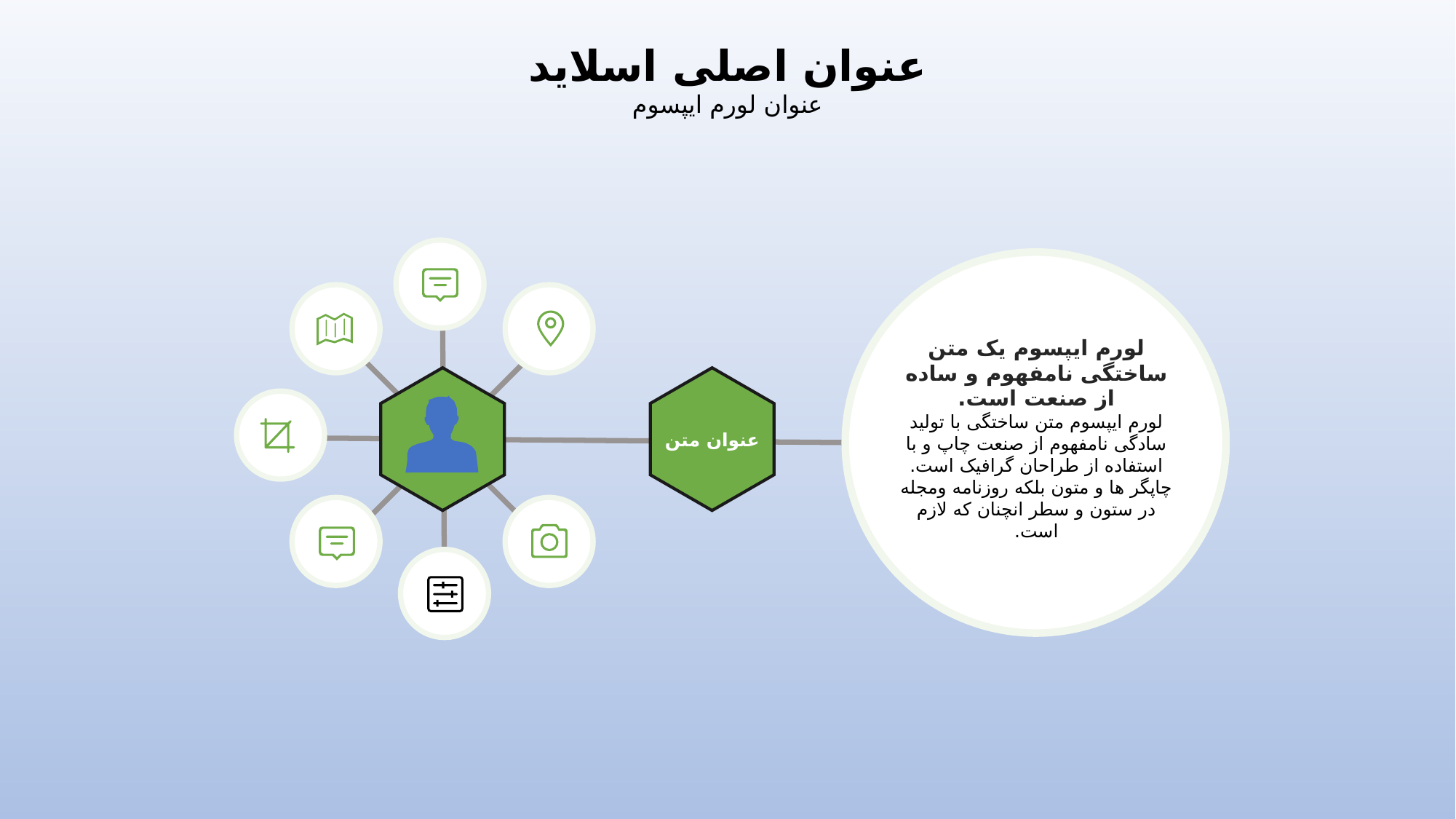

عنوان اصلی اسلاید
عنوان لورم ایپسوم

لورم ایپسوم یک متن ساختگی نامفهوم و ساده از صنعت است.
لورم ایپسوم متن ساختگی با تولید سادگی نامفهوم از صنعت چاپ و با استفاده از طراحان گرافیک است.
چاپگر ها و متون بلکه روزنامه ومجله در ستون و سطر انچنان که لازم است.

عنوان متن